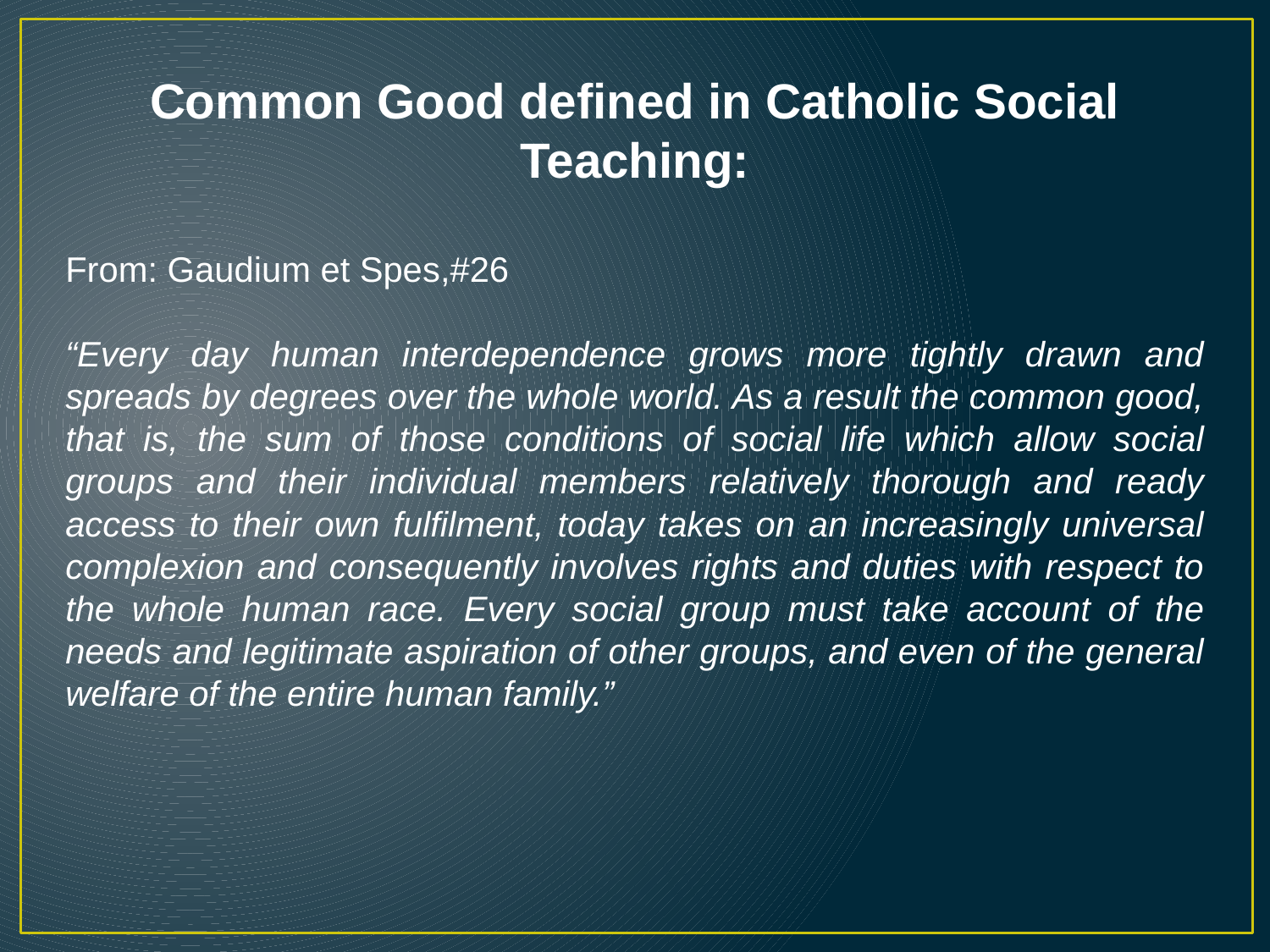

Common Good defined in Catholic Social Teaching:

From: Gaudium et Spes,#26

“Every day human interdependence grows more tightly drawn and spreads by degrees over the whole world. As a result the common good, that is, the sum of those conditions of social life which allow social groups and their individual members relatively thorough and ready access to their own fulfilment, today takes on an increasingly universal complexion and consequently involves rights and duties with respect to the whole human race. Every social group must take account of the needs and legitimate aspiration of other groups, and even of the general welfare of the entire human family.”